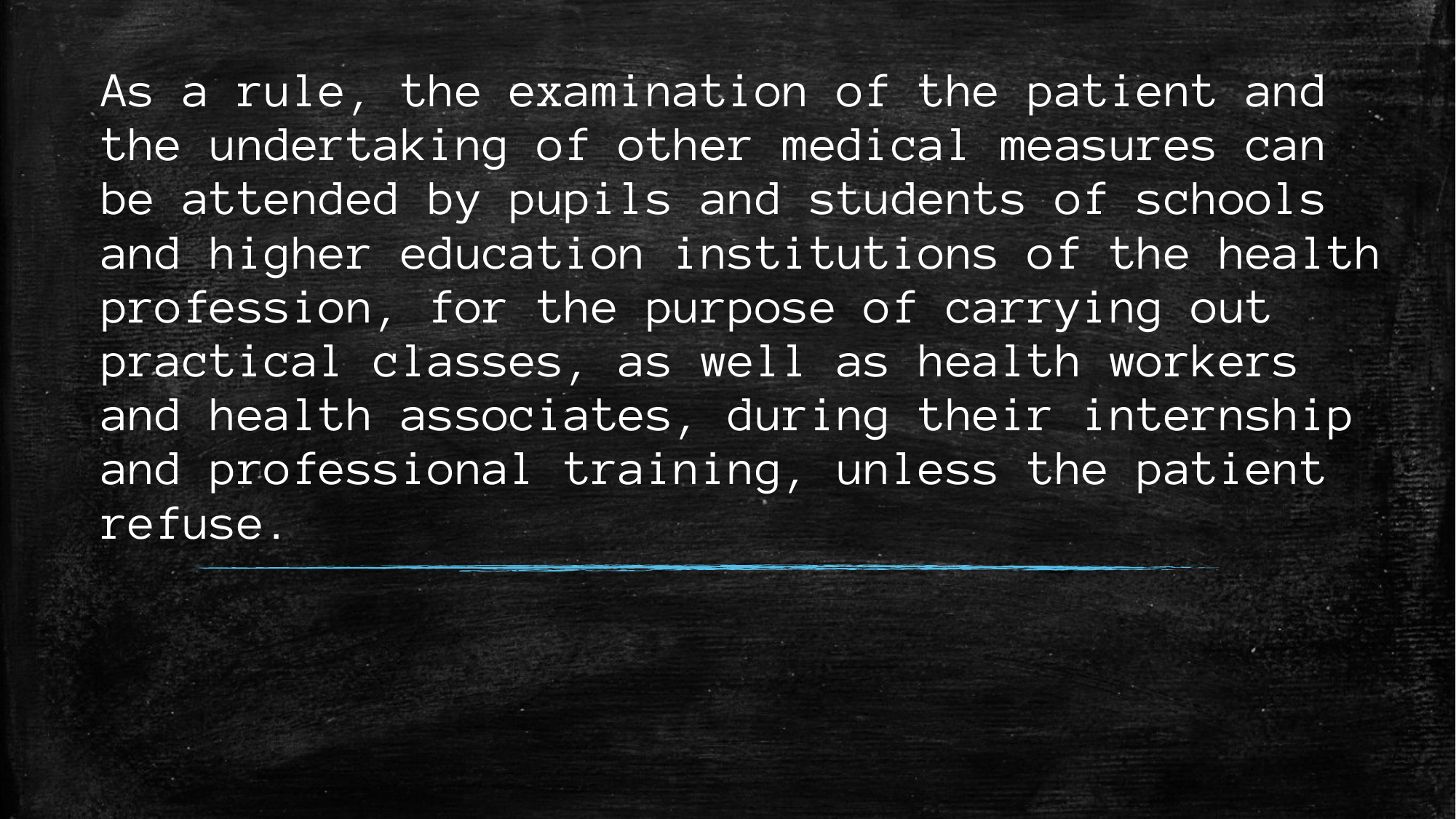

# As a rule, the examination of the patient and the undertaking of other medical measures can be attended by pupils and students of schools and higher education institutions of the health profession, for the purpose of carrying out practical classes, as well as health workers and health associates, during their internship and professional training, unless the patient refuse.